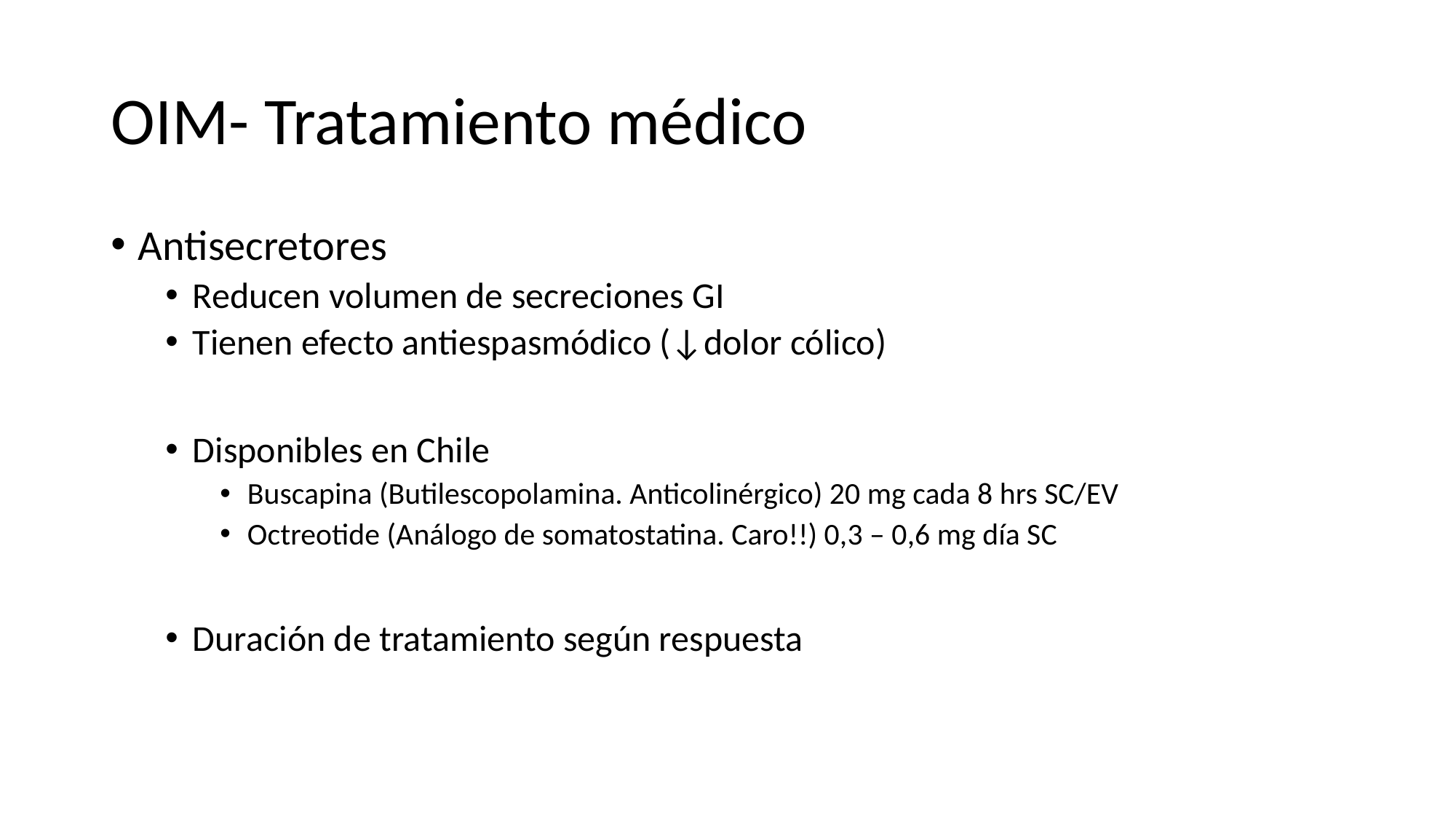

# OIM- Tratamiento médico
Antisecretores
Reducen volumen de secreciones GI
Tienen efecto antiespasmódico (↓dolor cólico)

Disponibles en Chile
Buscapina (Butilescopolamina. Anticolinérgico) 20 mg cada 8 hrs SC/EV
Octreotide (Análogo de somatostatina. Caro!!) 0,3 – 0,6 mg día SC

Duración de tratamiento según respuesta